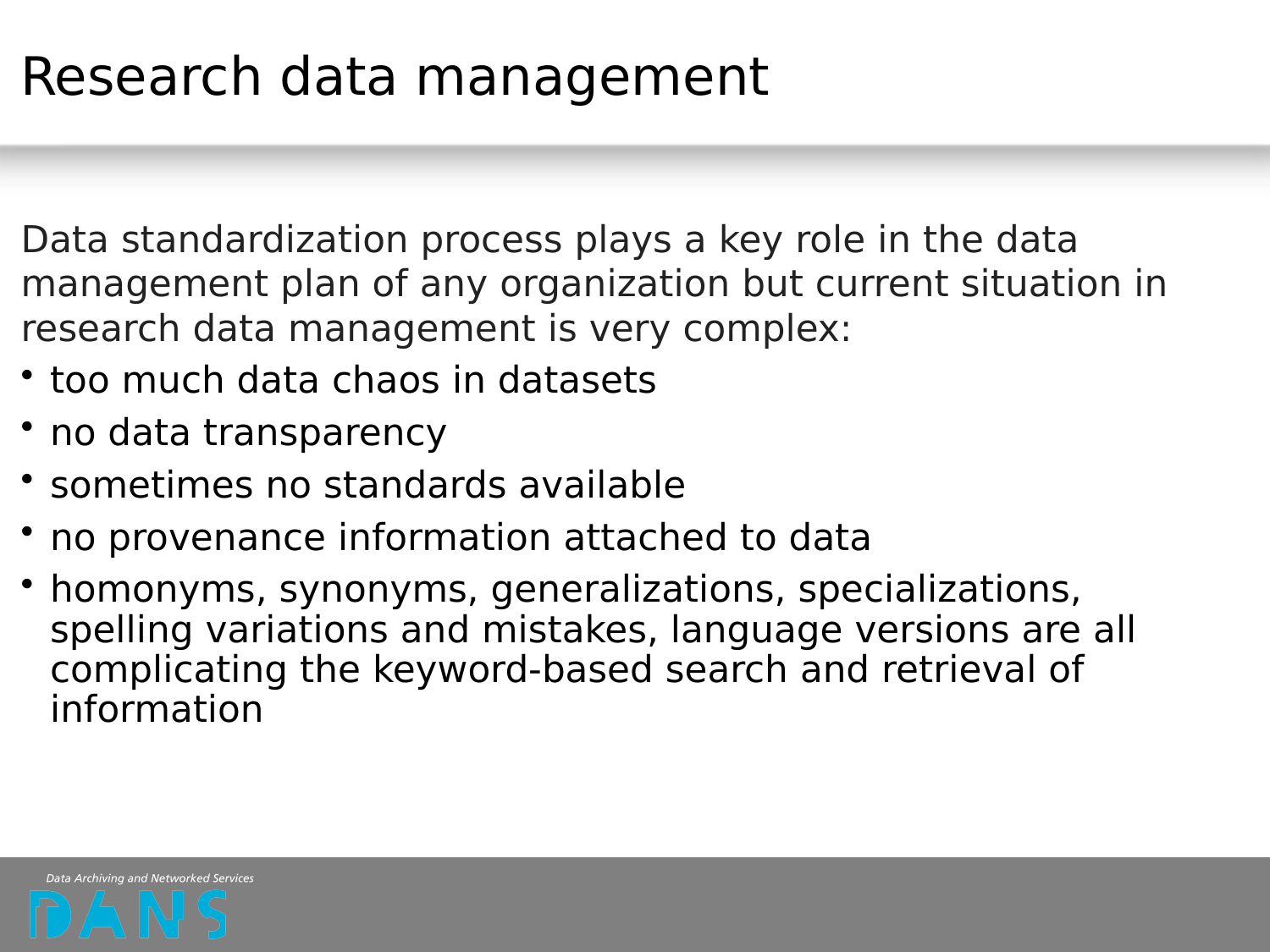

# Research data management
Data standardization process plays a key role in the data management plan of any organization but current situation in research data management is very complex:
too much data chaos in datasets
no data transparency
sometimes no standards available
no provenance information attached to data
homonyms, synonyms, generalizations, specializations, spelling variations and mistakes, language versions are all complicating the keyword-based search and retrieval of information